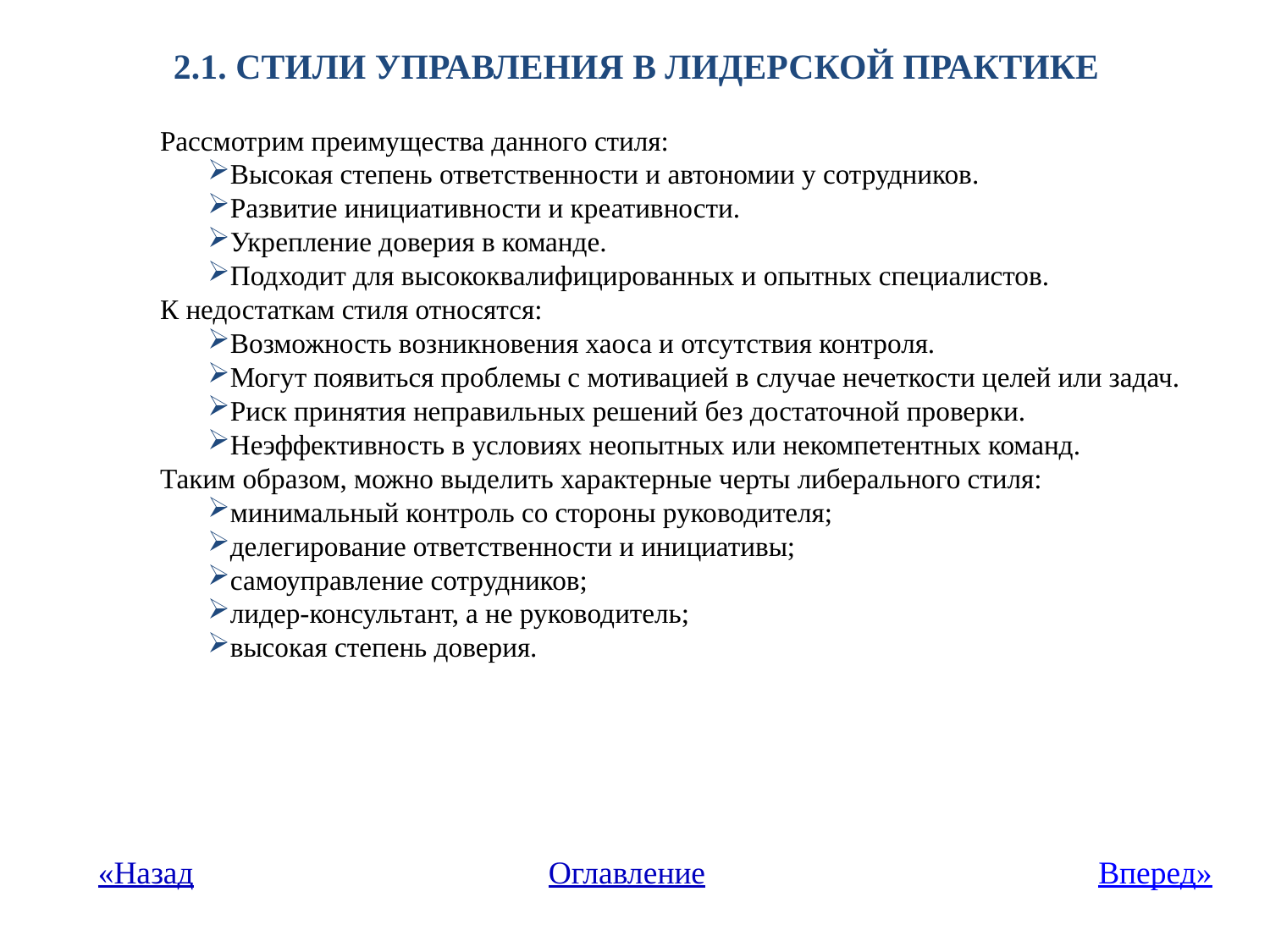

# 2.1. Стили УПРАВЛЕНИЯ В лидерсКОЙ ПРАКТИКЕ
Рассмотрим преимущества данного стиля:
Высокая степень ответственности и автономии у сотрудников.
Развитие инициативности и креативности.
Укрепление доверия в команде.
Подходит для высококвалифицированных и опытных специалистов.
К недостаткам стиля относятся:
Возможность возникновения хаоса и отсутствия контроля.
Могут появиться проблемы с мотивацией в случае нечеткости целей или задач.
Риск принятия неправильных решений без достаточной проверки.
Неэффективность в условиях неопытных или некомпетентных команд.
Таким образом, можно выделить характерные черты либерального стиля:
минимальный контроль со стороны руководителя;
делегирование ответственности и инициативы;
самоуправление сотрудников;
лидер-консультант, а не руководитель;
высокая степень доверия.

«Назад
Оглавление
Вперед»